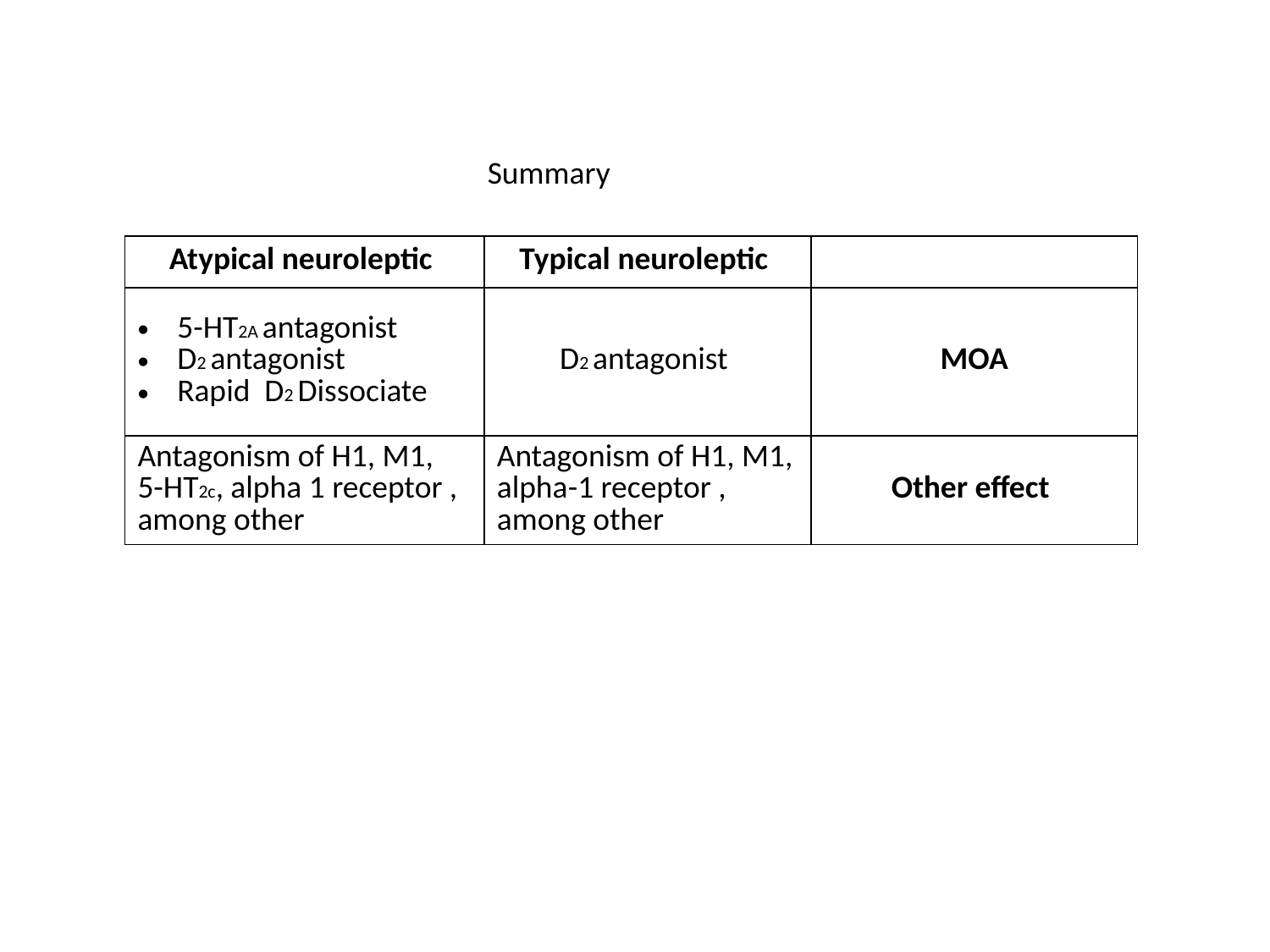

Summary
| Atypical neuroleptic | Typical neuroleptic |  |
| --- | --- | --- |
| 5-HT2A antagonist D2 antagonist Rapid D2 Dissociate | D2 antagonist | MOA |
| Antagonism of H1, M1, 5-HT2c, alpha 1 receptor , among other | Antagonism of H1, M1, alpha-1 receptor , among other | Other effect |